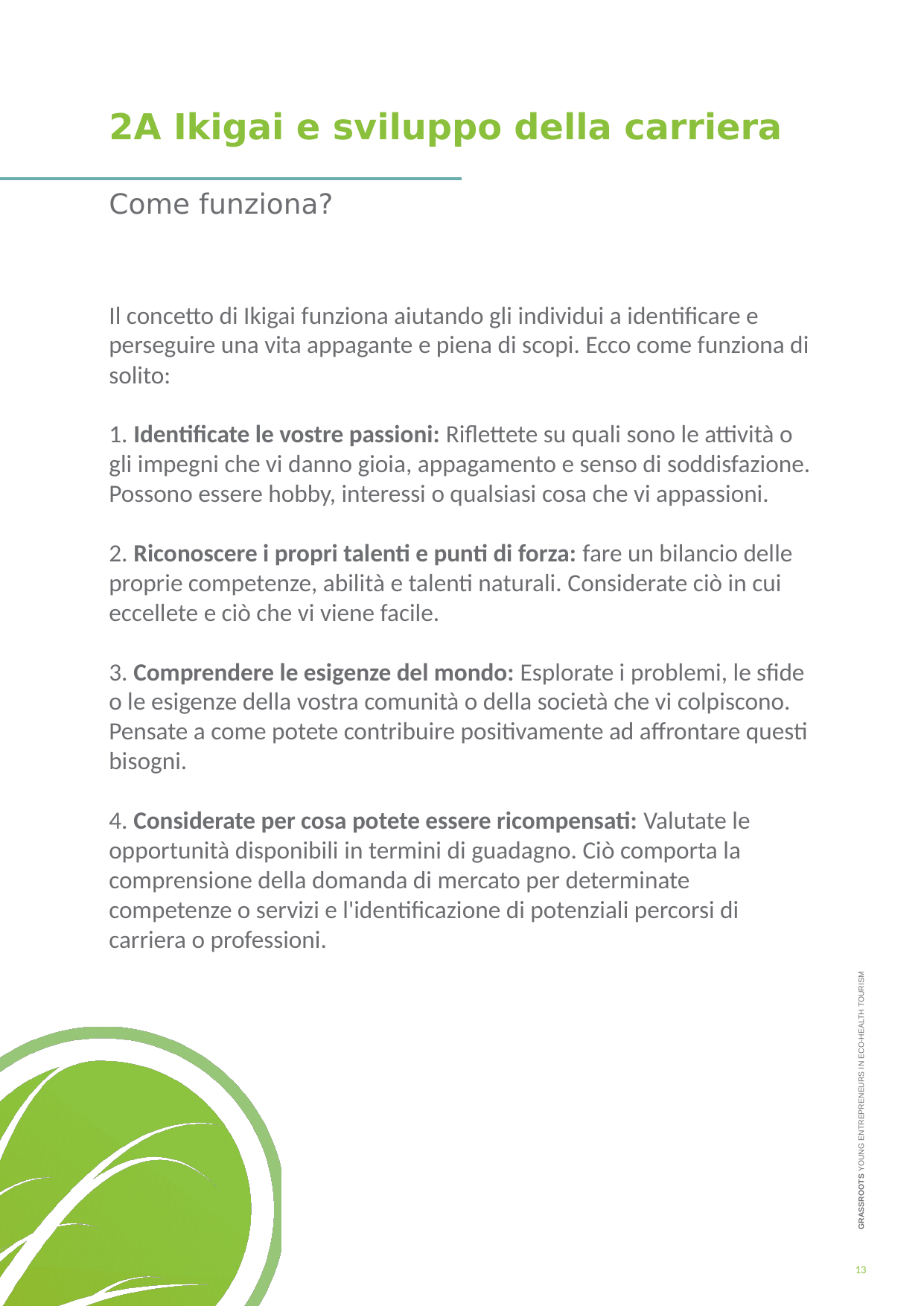

2A Ikigai e sviluppo della carriera
Come funziona?
Il concetto di Ikigai funziona aiutando gli individui a identificare e perseguire una vita appagante e piena di scopi. Ecco come funziona di solito:
1. Identificate le vostre passioni: Riflettete su quali sono le attività o gli impegni che vi danno gioia, appagamento e senso di soddisfazione. Possono essere hobby, interessi o qualsiasi cosa che vi appassioni.
2. Riconoscere i propri talenti e punti di forza: fare un bilancio delle proprie competenze, abilità e talenti naturali. Considerate ciò in cui eccellete e ciò che vi viene facile.

3. Comprendere le esigenze del mondo: Esplorate i problemi, le sfide o le esigenze della vostra comunità o della società che vi colpiscono. Pensate a come potete contribuire positivamente ad affrontare questi bisogni.

4. Considerate per cosa potete essere ricompensati: Valutate le opportunità disponibili in termini di guadagno. Ciò comporta la comprensione della domanda di mercato per determinate competenze o servizi e l'identificazione di potenziali percorsi di carriera o professioni.

13